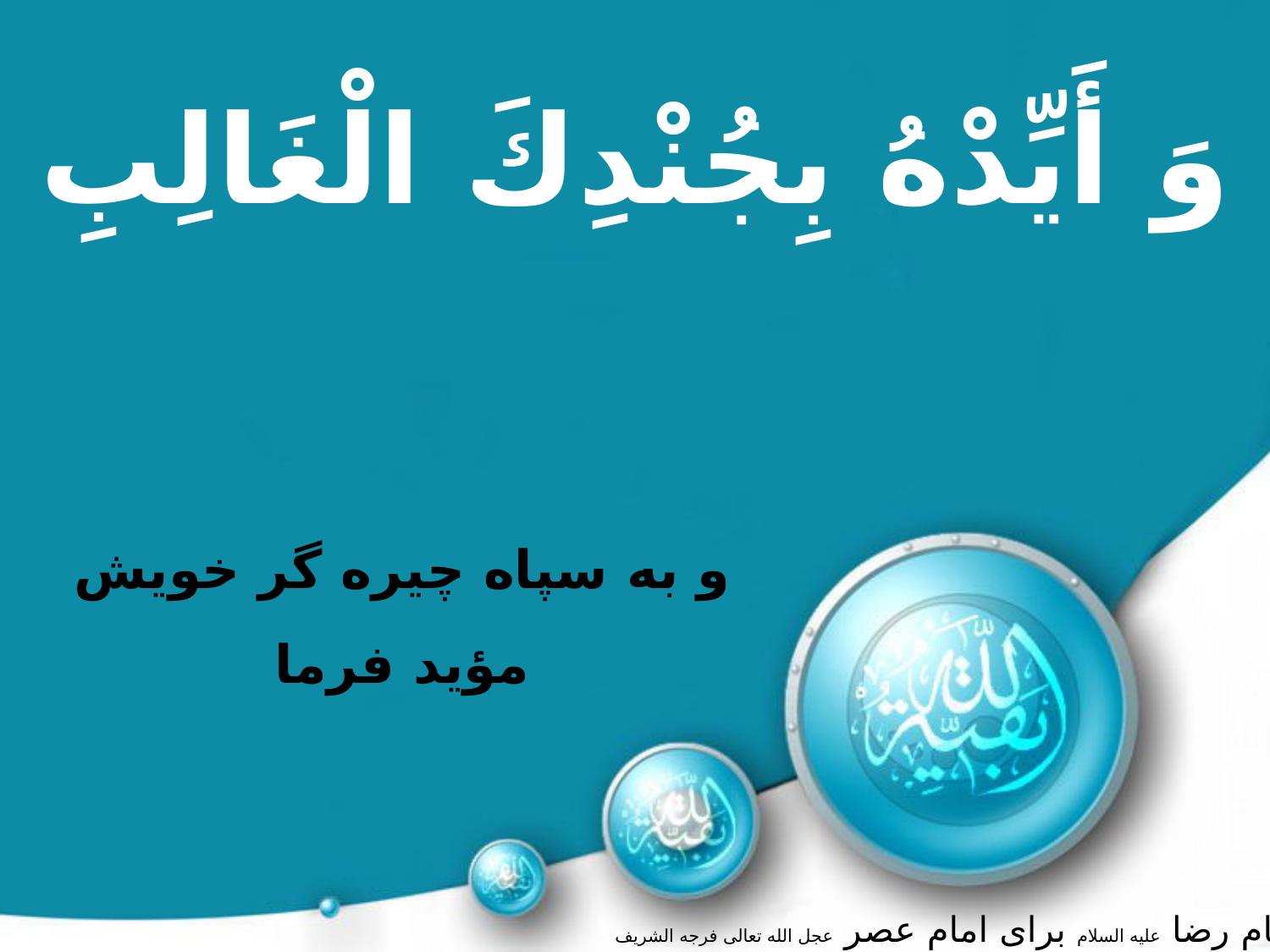

وَ أَيِّدْهُ بِجُنْدِكَ الْغَالِبِ
و به سپاه چیره گر خويش مؤيد فرما